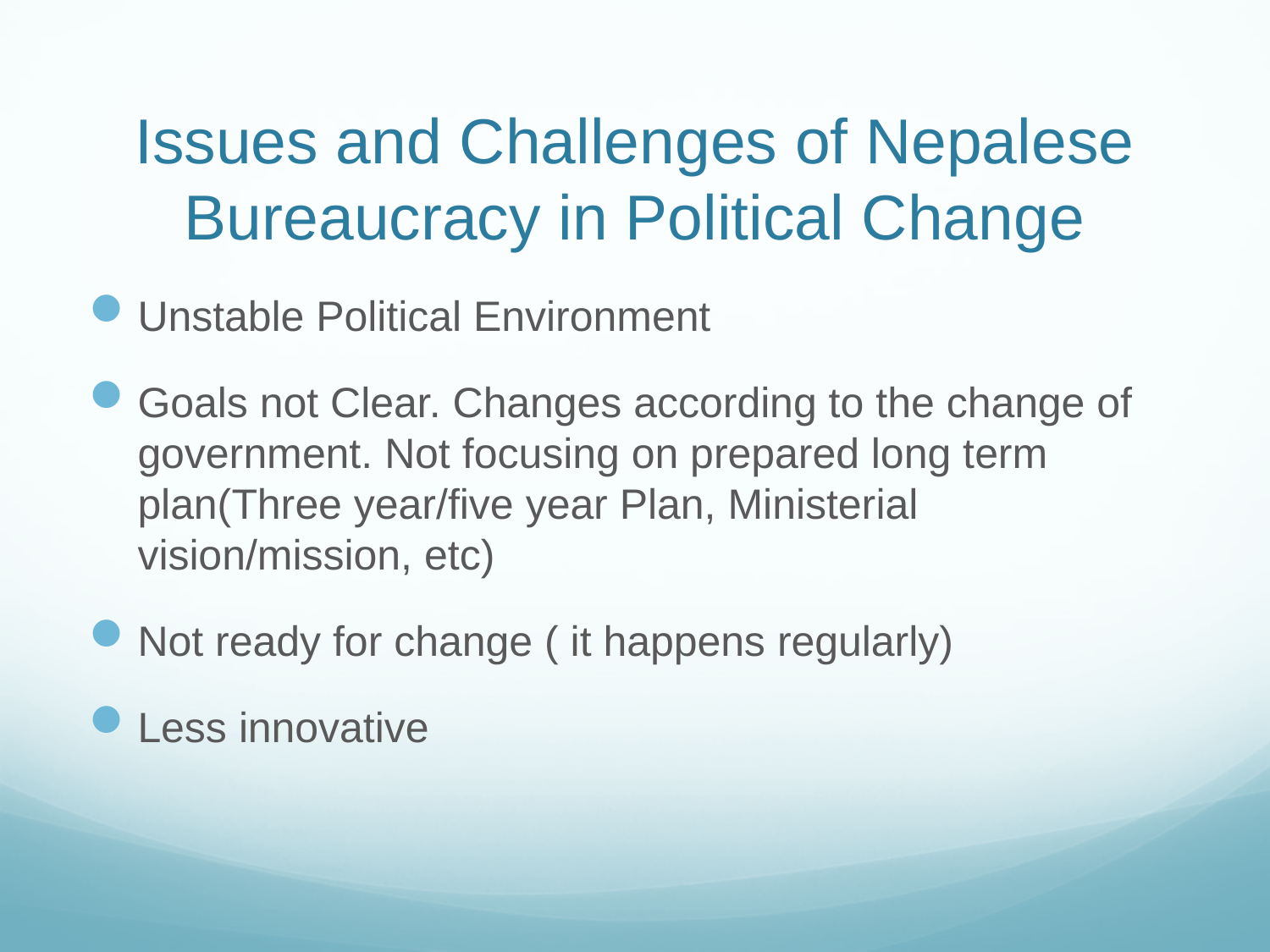

# Issues and Challenges of Nepalese Bureaucracy in Political Change
Unstable Political Environment
Goals not Clear. Changes according to the change of government. Not focusing on prepared long term plan(Three year/five year Plan, Ministerial vision/mission, etc)
Not ready for change ( it happens regularly)
Less innovative